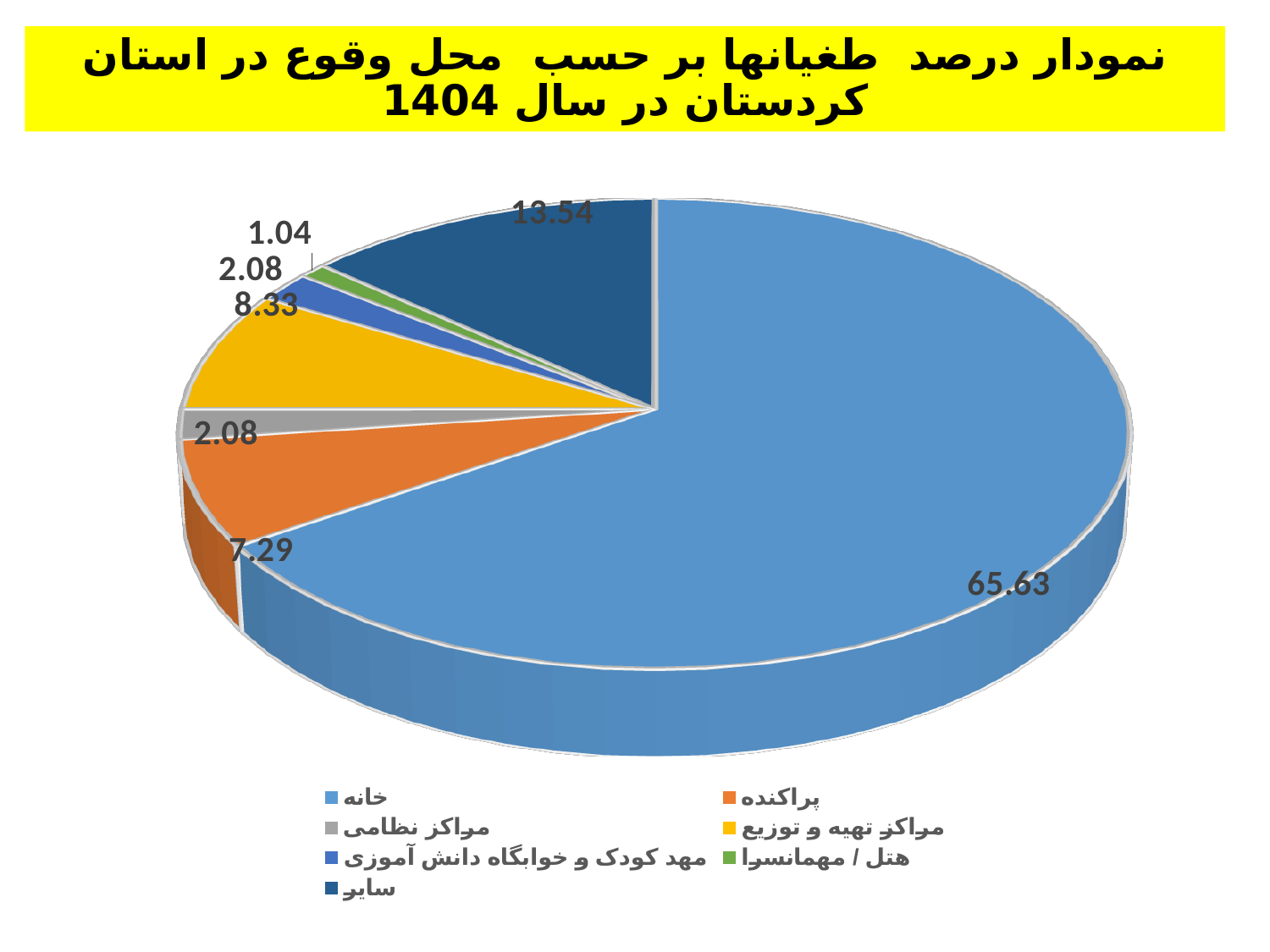

# نمودار درصد  طغیانها بر حسب  محل وقوع در استان کردستان در سال 1404

[unsupported chart]